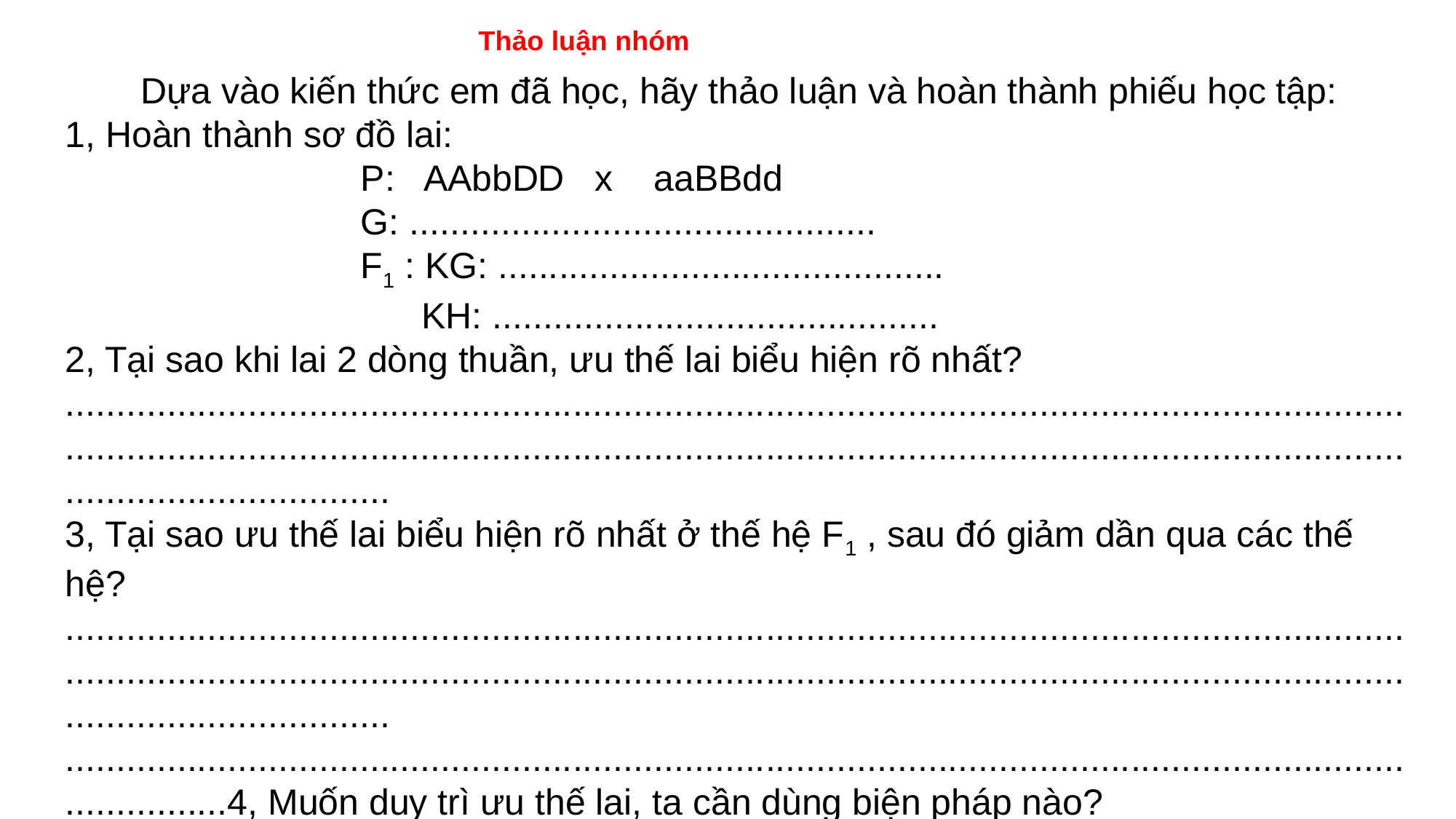

Thảo luận nhóm
Dựa vào kiến thức em đã học, hãy thảo luận và hoàn thành phiếu học tập:
1, Hoàn thành sơ đồ lai:
                             P:   AAbbDD   x    aaBBdd
                             G: ..............................................
                             F1 : KG: ............................................
                                   KH: ............................................
2, Tại sao khi lai 2 dòng thuần, ưu thế lai biểu hiện rõ nhất?
........................................................................................................................................................................................................................................................................................................
3, Tại sao ưu thế lai biểu hiện rõ nhất ở thế hệ F1 , sau đó giảm dần qua các thế hệ?
........................................................................................................................................................................................................................................................................................................
....................................................................................................................................................4, Muốn duy trì ưu thế lai, ta cần dùng biện pháp nào?
........................................................................................................................................................................................................................................................................................................
....................................................................................................................................................